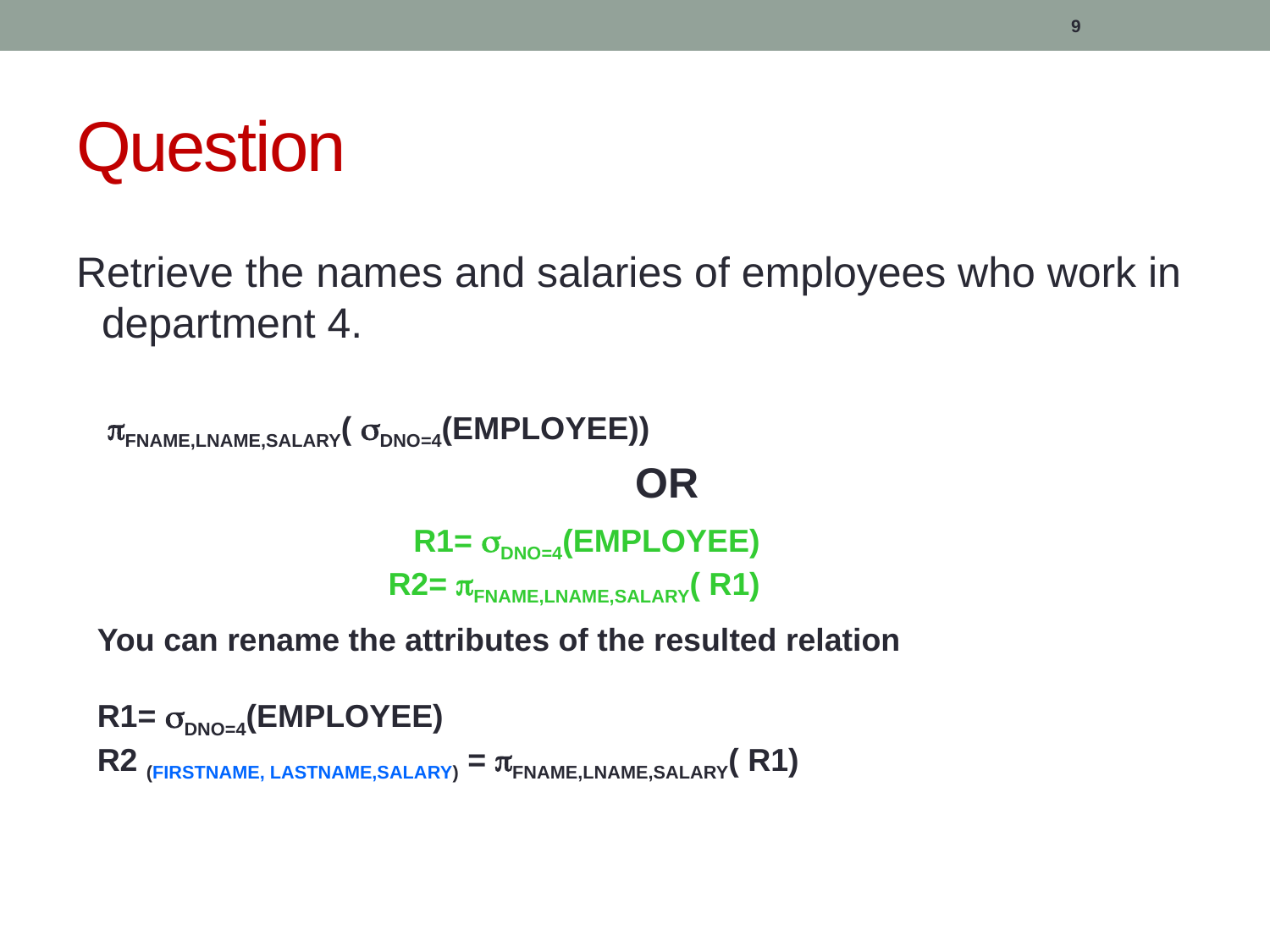

9
# Question
Retrieve the names and salaries of employees who work in department 4.

πFNAME,LNAME,SALARY( σDNO=4(EMPLOYEE))

OR
R1= σDNO=4(EMPLOYEE)
R2= πFNAME,LNAME,SALARY( R1)
You can rename the attributes of the resulted relation

R1= σDNO=4(EMPLOYEE)
R2 (FIRSTNAME, LASTNAME,SALARY) = πFNAME,LNAME,SALARY( R1)